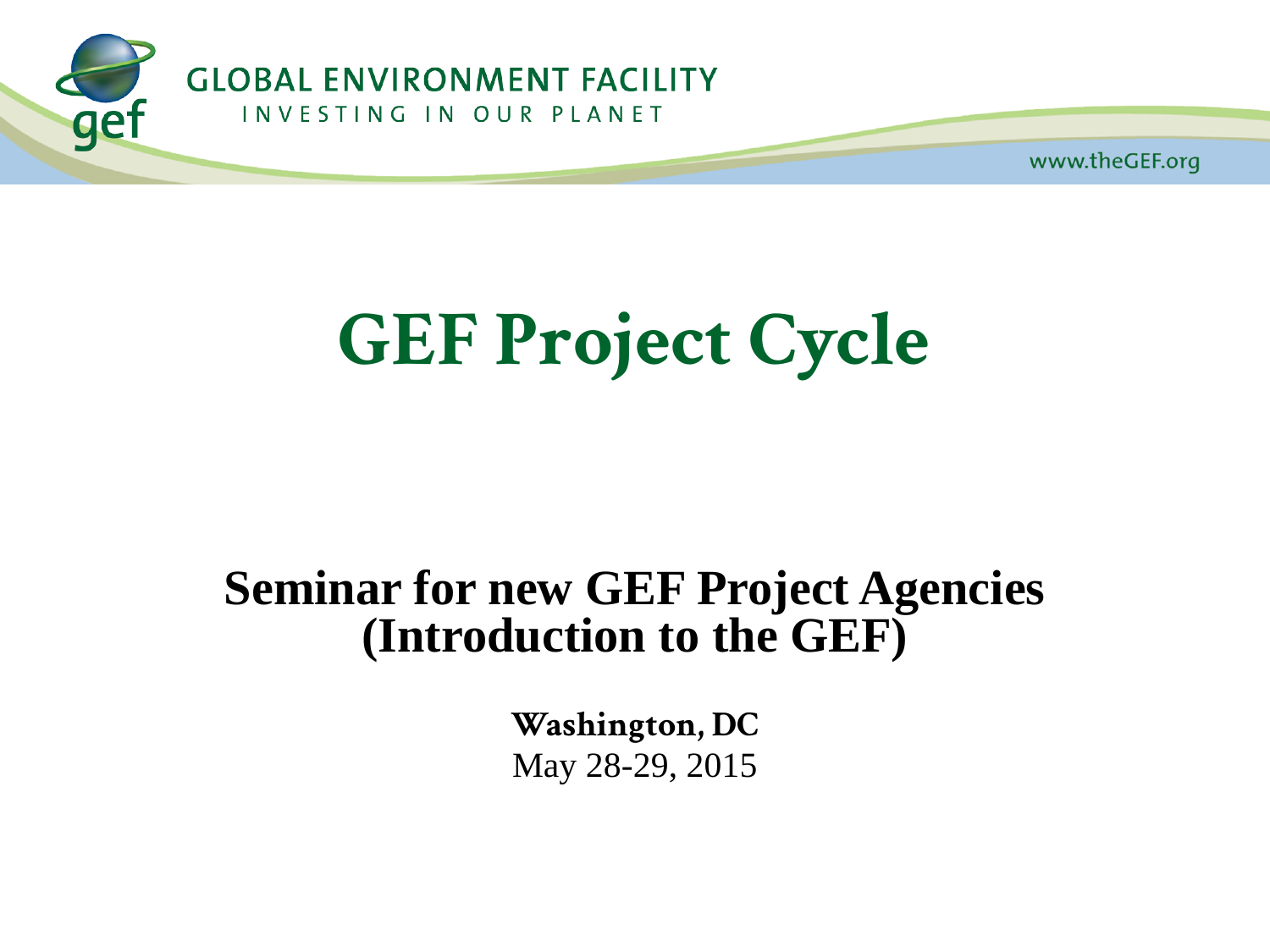

# GEF Project Cycle

Seminar for new GEF Project Agencies (Introduction to the GEF)

Washington, DC
May 28-29, 2015